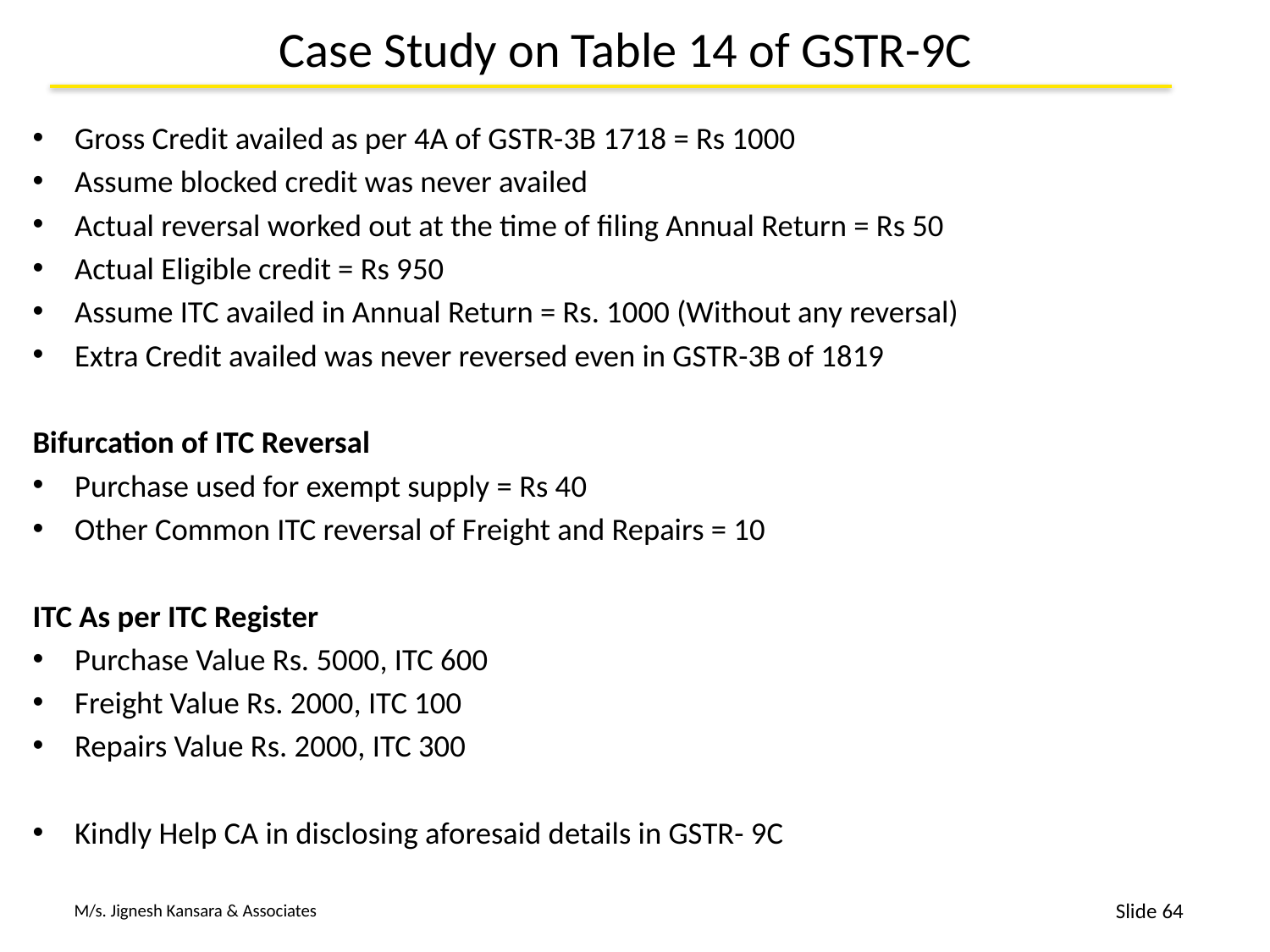

# Case Study on Table 14 of GSTR-9C
Gross Credit availed as per 4A of GSTR-3B 1718 = Rs 1000
Assume blocked credit was never availed
Actual reversal worked out at the time of filing Annual Return = Rs 50
Actual Eligible credit = Rs 950
Assume ITC availed in Annual Return = Rs. 1000 (Without any reversal)
Extra Credit availed was never reversed even in GSTR-3B of 1819

Bifurcation of ITC Reversal
Purchase used for exempt supply = Rs 40
Other Common ITC reversal of Freight and Repairs = 10

ITC As per ITC Register
Purchase Value Rs. 5000, ITC 600
Freight Value Rs. 2000, ITC 100
Repairs Value Rs. 2000, ITC 300

Kindly Help CA in disclosing aforesaid details in GSTR- 9C

64